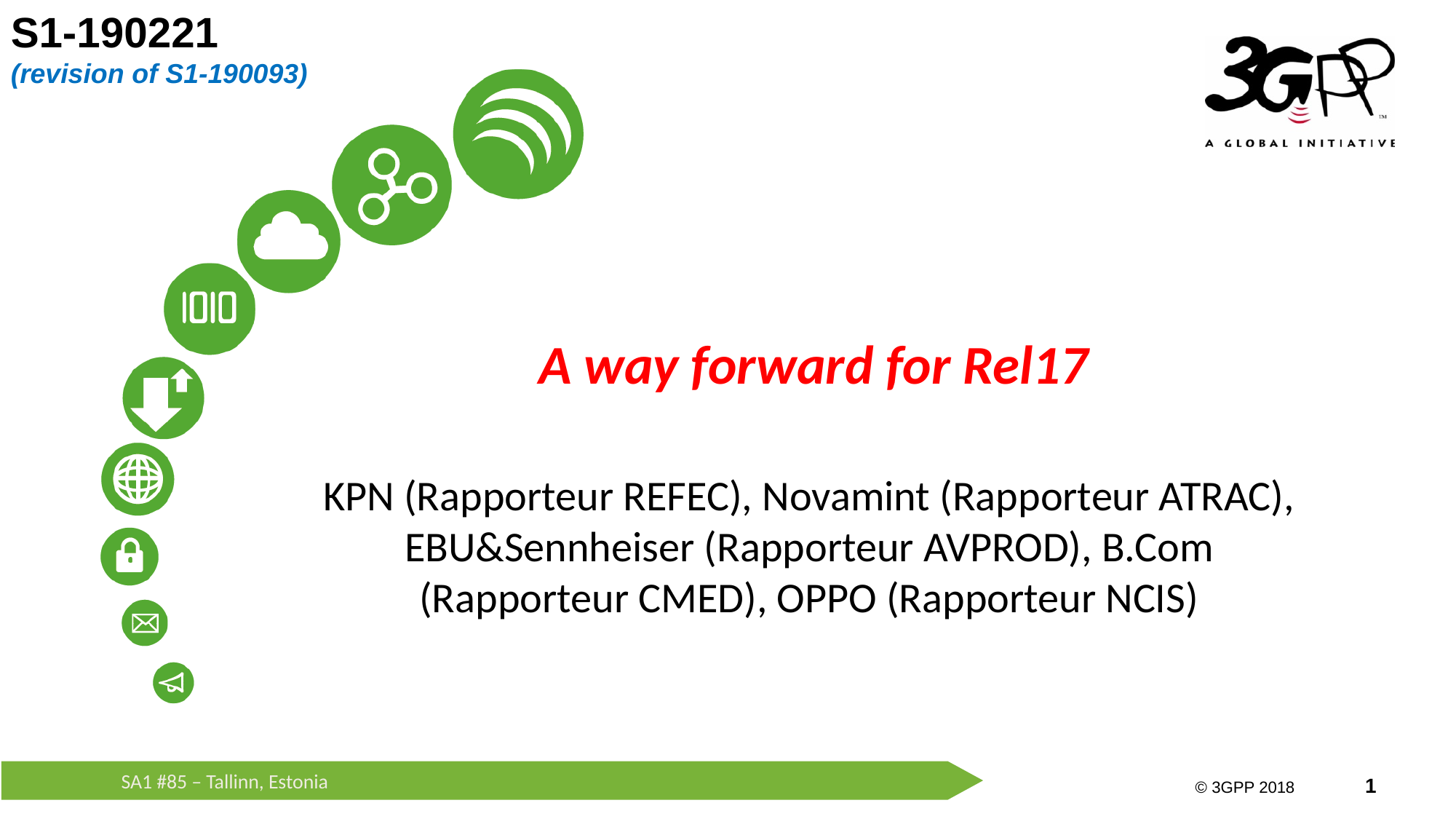

S1-190221
(revision of S1-190093)
# A way forward for Rel17
KPN (Rapporteur REFEC), Novamint (Rapporteur ATRAC), EBU&Sennheiser (Rapporteur AVPROD), B.Com (Rapporteur CMED), OPPO (Rapporteur NCIS)